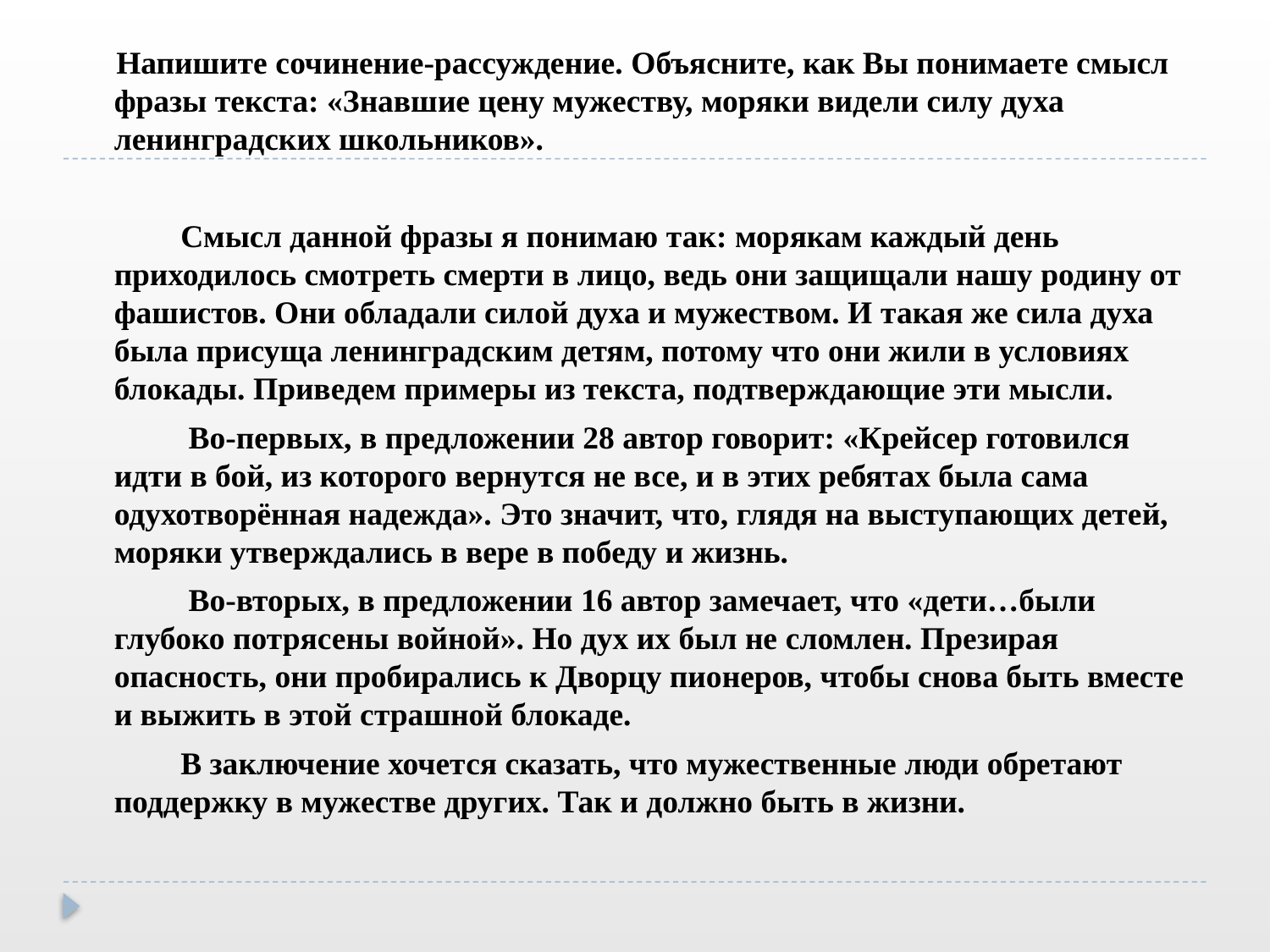

Напишите сочинение-рассуждение. Объясните, как Вы понимаете смысл фразы текста: «Знавшие цену мужеству, моряки видели силу духа ленинградских школьников».

             Смысл данной фразы я понимаю так: морякам каждый день приходилось смотреть смерти в лицо, ведь они защищали нашу родину от фашистов. Они обладали силой духа и мужеством. И такая же сила духа была присуща ленинградским детям, потому что они жили в условиях блокады. Приведем примеры из текста, подтверждающие эти мысли.
              Во-первых, в предложении 28 автор говорит: «Крейсер готовился идти в бой, из которого вернутся не все, и в этих ребятах была сама одухотворённая надежда». Это значит, что, глядя на выступающих детей, моряки утверждались в вере в победу и жизнь.
              Во-вторых, в предложении 16 автор замечает, что «дети…были глубоко потрясены войной». Но дух их был не сломлен. Презирая опасность, они пробирались к Дворцу пионеров, чтобы снова быть вместе и выжить в этой страшной блокаде.
             В заключение хочется сказать, что мужественные люди обретают поддержку в мужестве других. Так и должно быть в жизни.